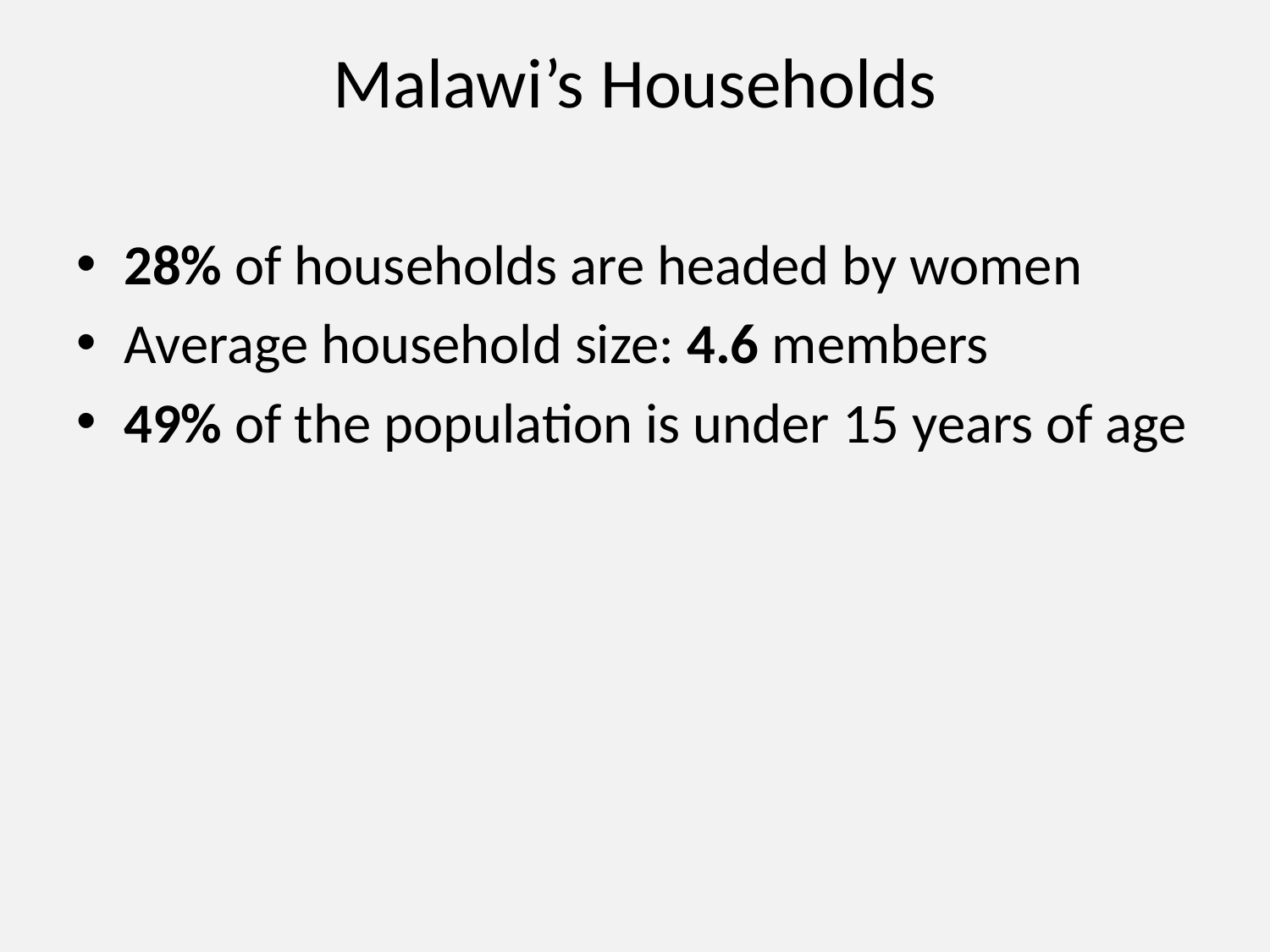

# Malawi’s Households
28% of households are headed by women
Average household size: 4.6 members
49% of the population is under 15 years of age